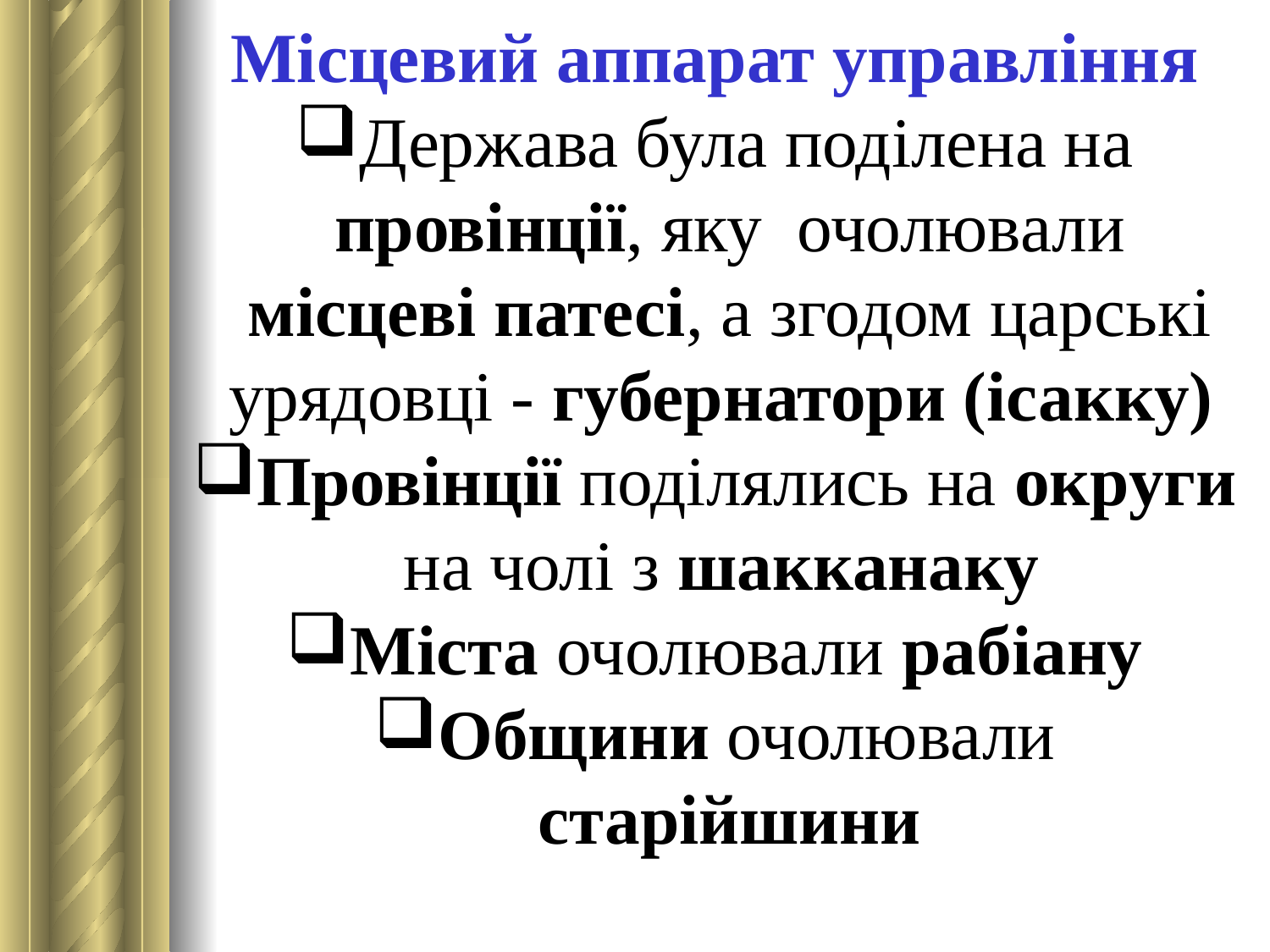

Місцевий аппарат управління
Держава була поділена на провінції, яку  очолювали місцеві патесі, а згодом царські урядовці - губернатори (ісакку)
Провінції поділялись на округи на чолі з шакканаку
Міста очолювали рабіану
Общини очолювали старійшини